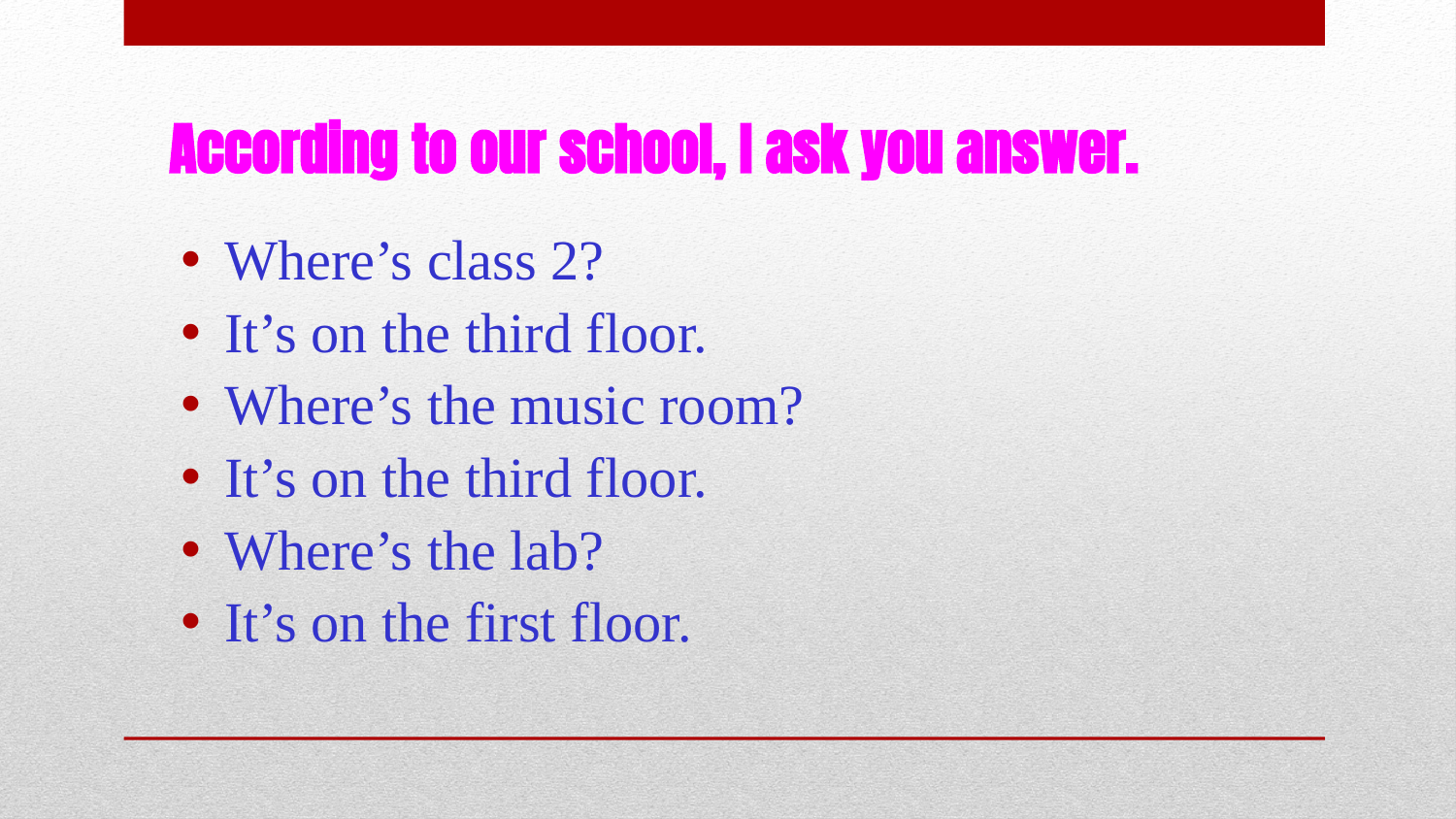

# According to our school, I ask you answer.
Where’s class 2?
It’s on the third floor.
Where’s the music room?
It’s on the third floor.
Where’s the lab?
It’s on the first floor.